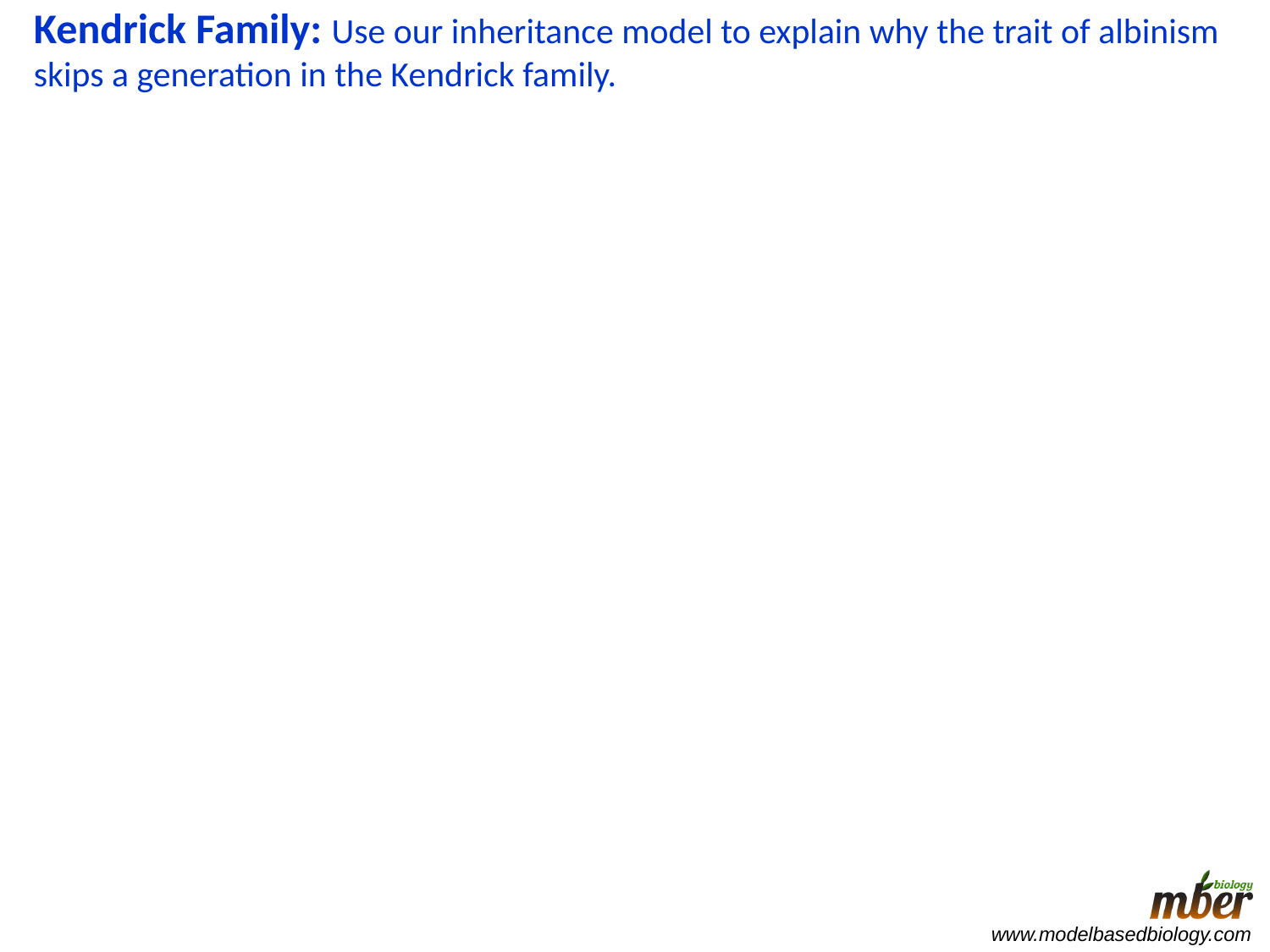

# Kendrick Family: Use our inheritance model to explain why the trait of albinism skips a generation in the Kendrick family.